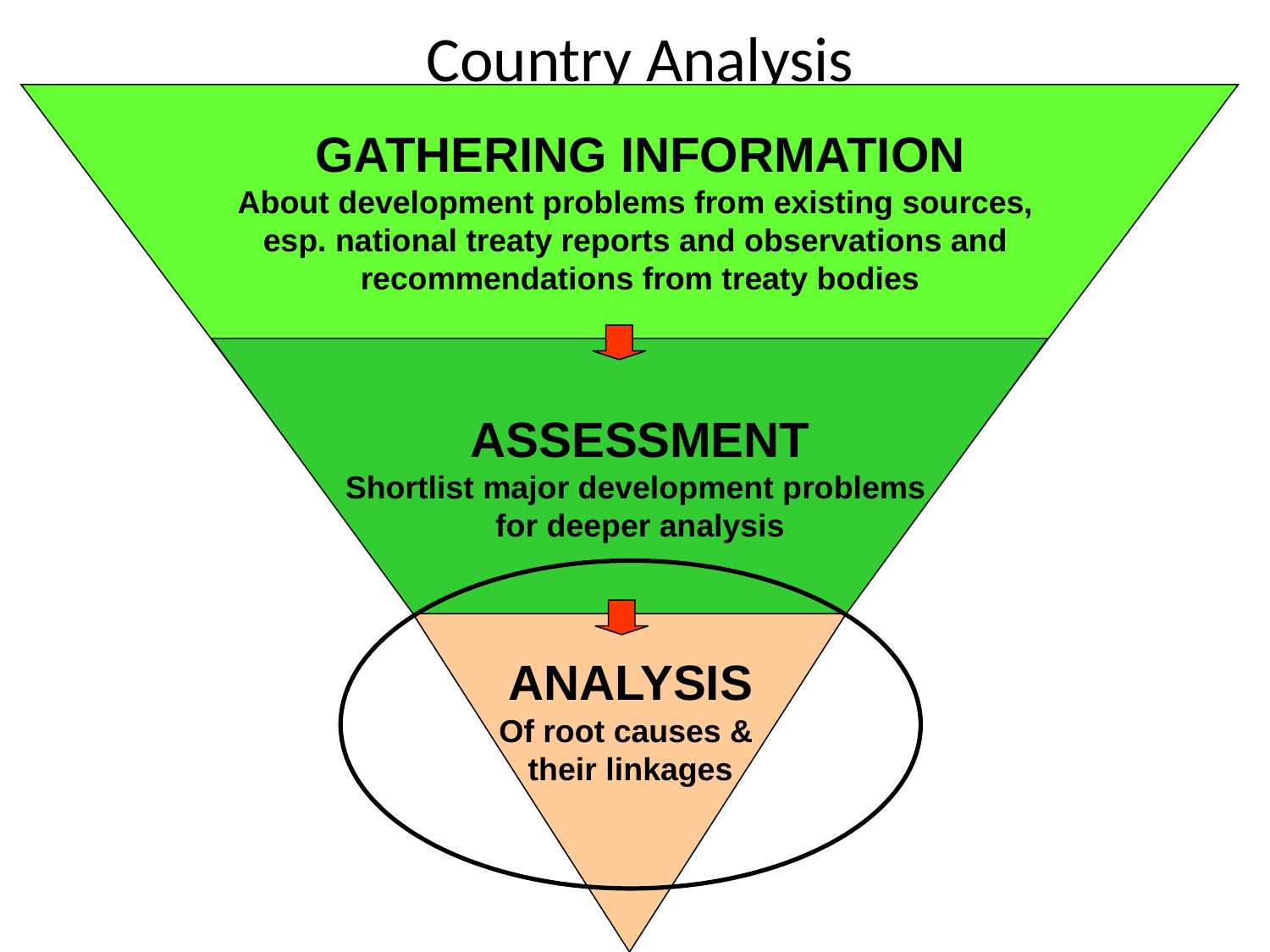

Country Analysis

GATHERING INFORMATION
About development problems from existing sources,
esp. national treaty reports and observations and
recommendations from treaty bodies

ASSESSMENT
Shortlist major development problems
for deeper analysis

ANALYSIS
Of root causes &
their linkages